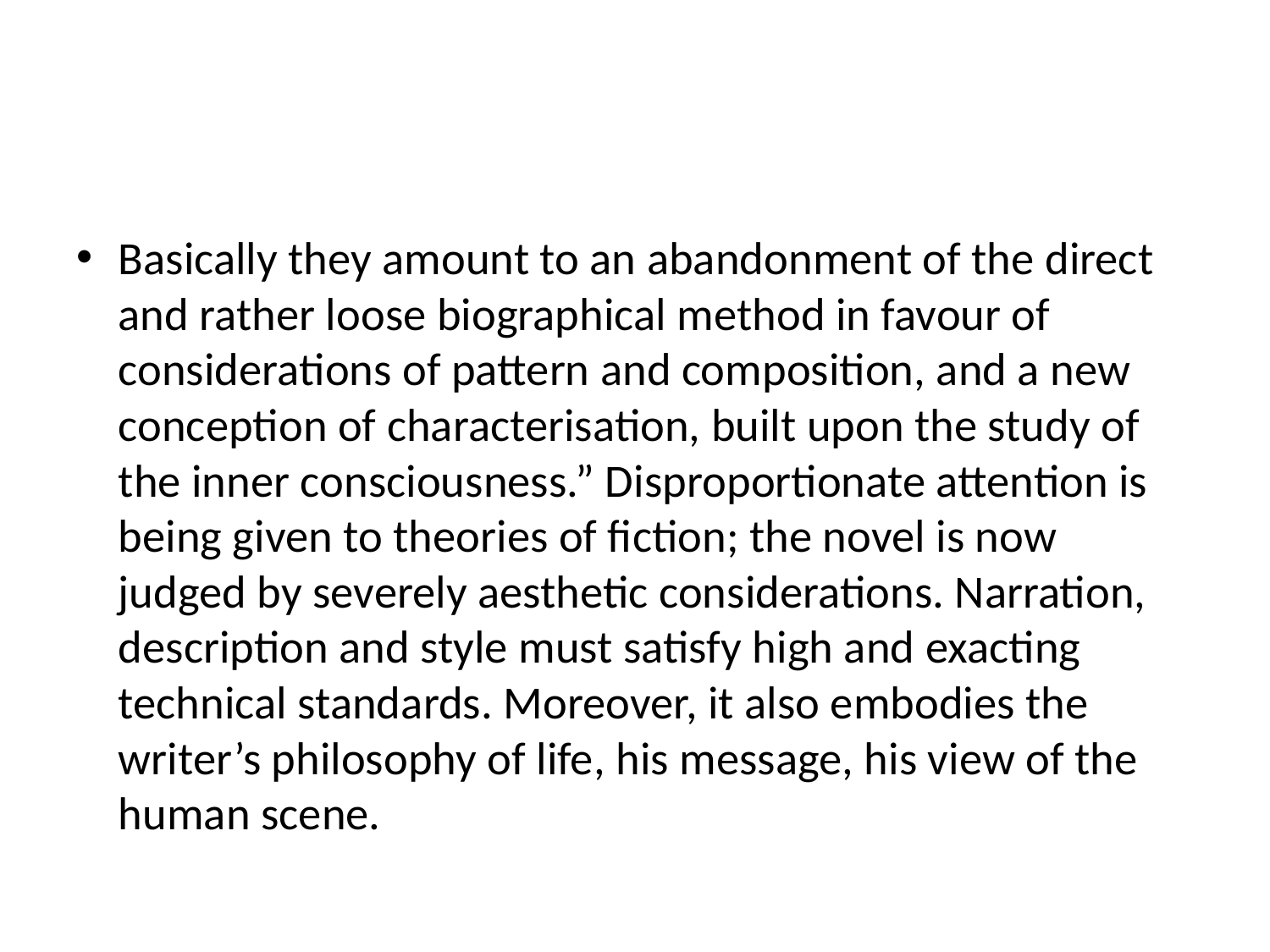

#
Basically they amount to an abandonment of the direct and rather loose biographical method in favour of considerations of pattern and composition, and a new conception of characterisation, built upon the study of the inner consciousness.” Disproportionate attention is being given to theories of fiction; the novel is now judged by severely aesthetic considerations. Narration, description and style must satisfy high and exacting technical standards. Moreover, it also embodies the writer’s philosophy of life, his message, his view of the human scene.